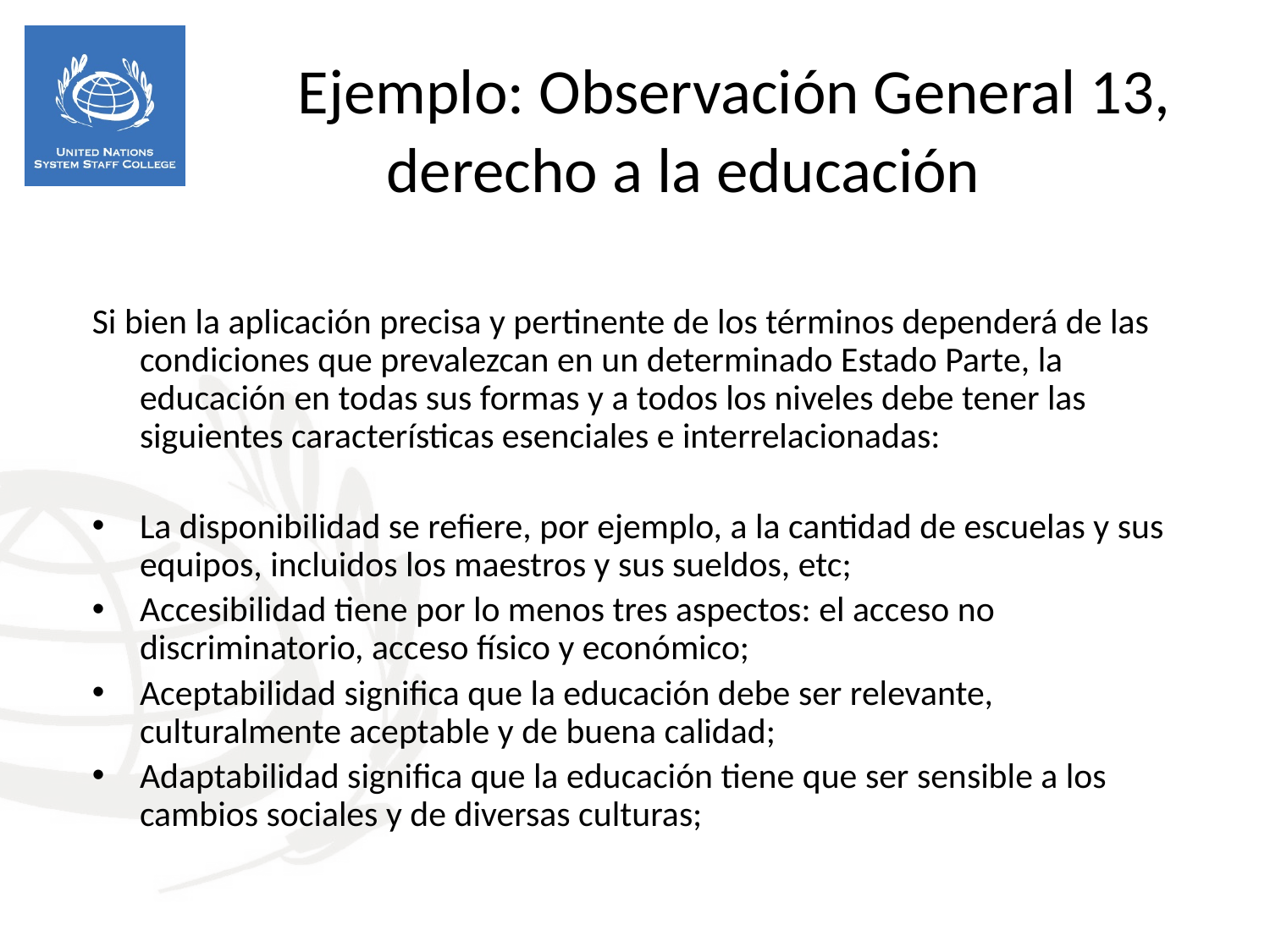

Ejemplo: Observación General 13, derecho a la educación

Si bien la aplicación precisa y pertinente de los términos dependerá de las condiciones que prevalezcan en un determinado Estado Parte, la educación en todas sus formas y a todos los niveles debe tener las siguientes características esenciales e interrelacionadas:

La disponibilidad se refiere, por ejemplo, a la cantidad de escuelas y sus equipos, incluidos los maestros y sus sueldos, etc;
Accesibilidad tiene por lo menos tres aspectos: el acceso no discriminatorio, acceso físico y económico;
Aceptabilidad significa que la educación debe ser relevante, culturalmente aceptable y de buena calidad;
Adaptabilidad significa que la educación tiene que ser sensible a los cambios sociales y de diversas culturas;